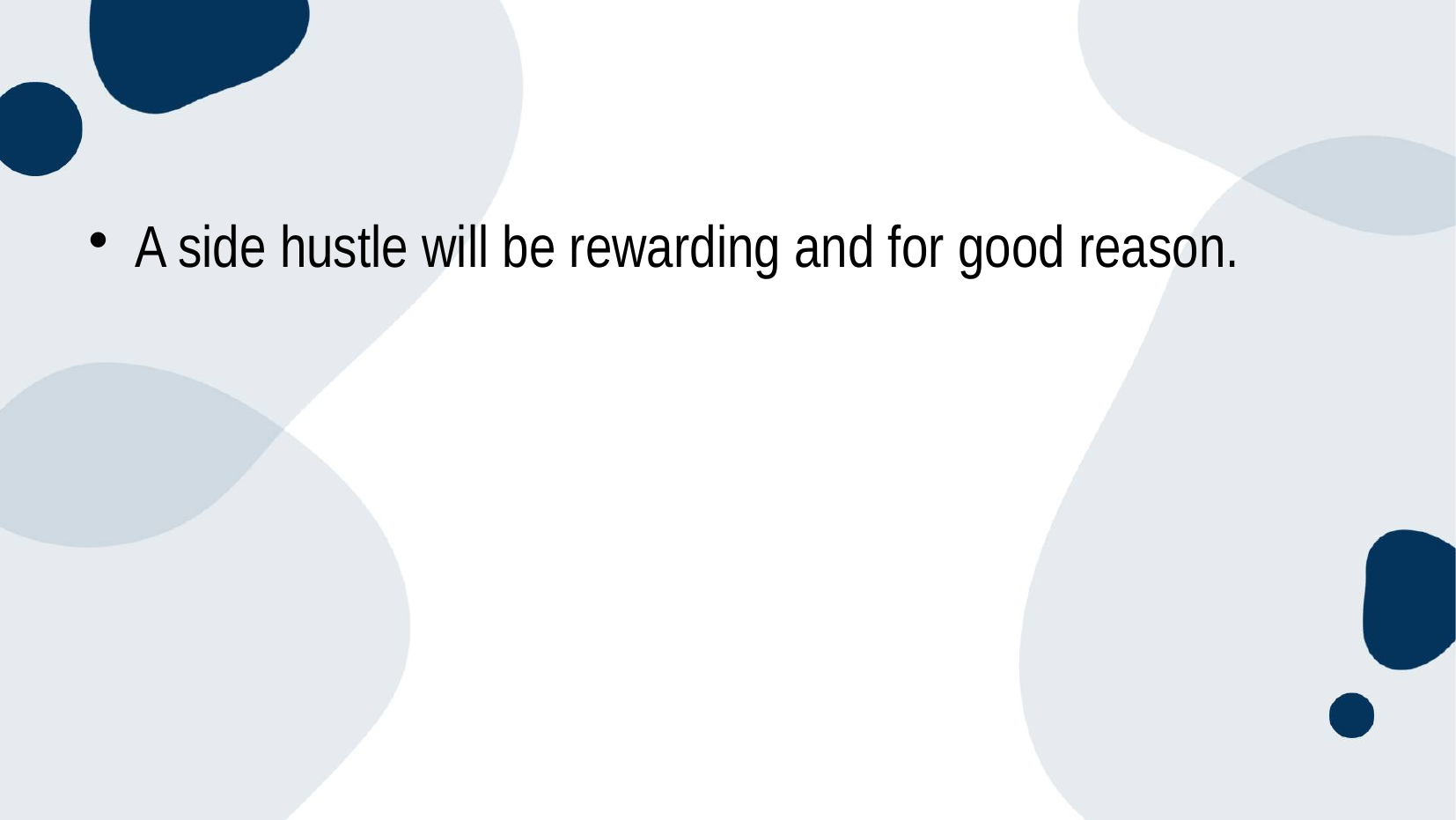

#
A side hustle will be rewarding and for good reason.